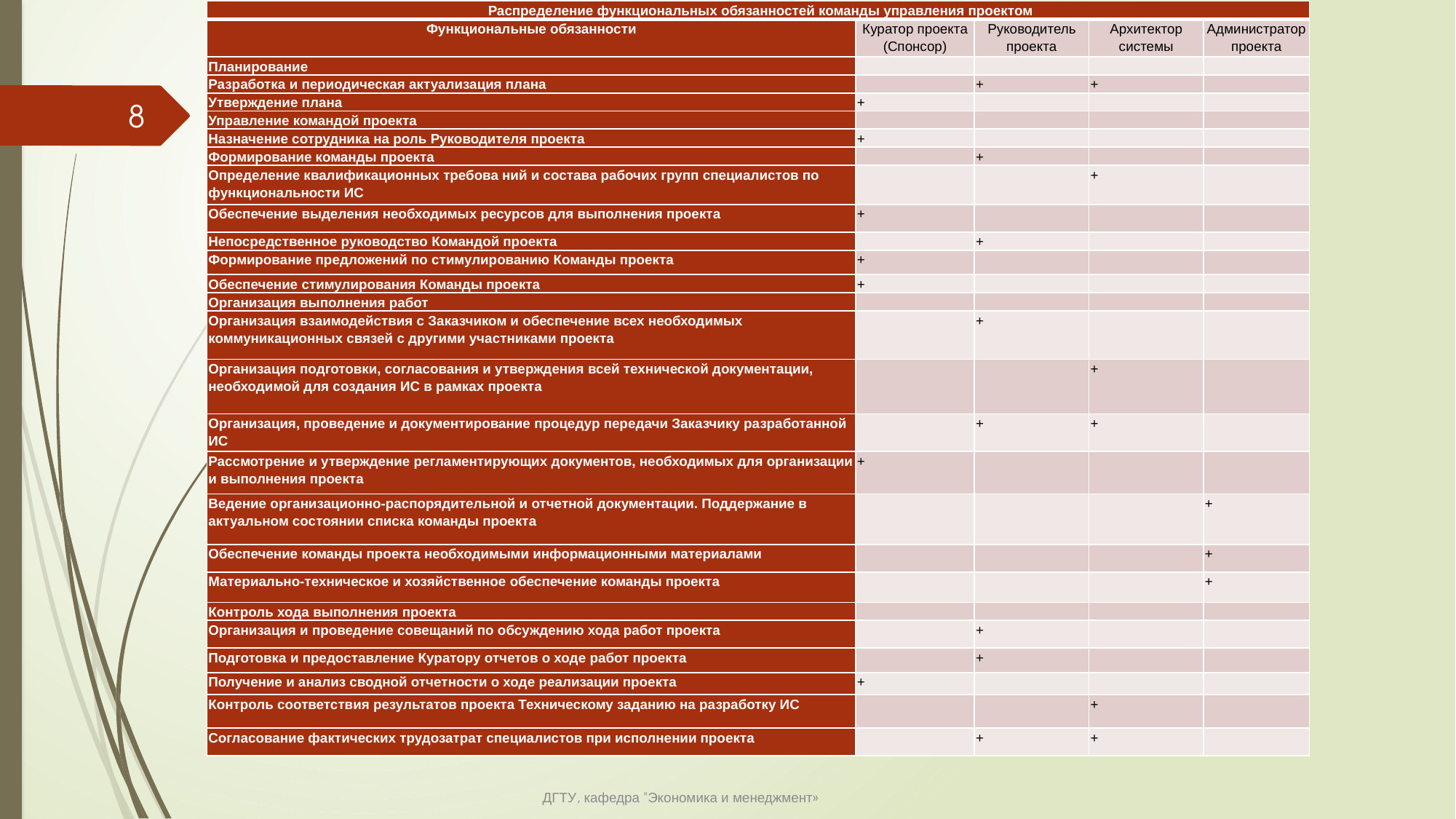

| Распределение функциональных обязанностей команды управления проектом |  |  |  |  |
| --- | --- | --- | --- | --- |
| Функциональные обязанности | Куратор проекта (Спонсор) | Руководитель проекта | Архитектор системы | Администратор проекта |
| Планирование |  |  |  |  |
| Разработка и периодическая актуализация плана |  | + | + |  |
| Утверждение плана | + |  |  |  |
| Управление командой проекта |  |  |  |  |
| Назначение сотрудника на роль Руководителя проекта | + |  |  |  |
| Формирование команды проекта |  | + |  |  |
| Определение квалификационных требова ний и состава рабочих групп специалистов по функциональности ИС |  |  | + |  |
| Обеспечение выделения необходимых ресурсов для выполнения проекта | + |  |  |  |
| Непосредственное руководство Командой проекта |  | + |  |  |
| Формирование предложений по стимулированию Команды проекта | + |  |  |  |
| Обеспечение стимулирования Команды проекта | + |  |  |  |
| Организация выполнения работ |  |  |  |  |
| Организация взаимодействия с Заказчиком и обеспечение всех необходимых коммуникационных связей с другими участниками проекта |  | + |  |  |
| Организация подготовки, согласования и утверждения всей технической документации, необходимой для создания ИС в рамках проекта |  |  | + |  |
| Организация, проведение и документирование процедур передачи Заказчику разработанной ИС |  | + | + |  |
| Рассмотрение и утверждение регламентирующих документов, необходимых для организации и выполнения проекта | + |  |  |  |
| Ведение организационно-распорядительной и отчетной документации. Поддержание в актуальном состоянии списка команды проекта |  |  |  | + |
| Обеспечение команды проекта необходимыми информационными материалами |  |  |  | + |
| Материально-техническое и хозяйственное обеспечение команды проекта |  |  |  | + |
| Контроль хода выполнения проекта |  |  |  |  |
| Организация и проведение совещаний по обсуждению хода работ проекта |  | + |  |  |
| Подготовка и предоставление Куратору отчетов о ходе работ проекта |  | + |  |  |
| Получение и анализ сводной отчетности о ходе реализации проекта | + |  |  |  |
| Контроль соответствия результатов проекта Техническому заданию на разработку ИС |  |  | + |  |
| Согласование фактических трудозатрат специалистов при исполнении проекта |  | + | + |  |
8
ДГТУ, кафедра "Экономика и менеджмент»